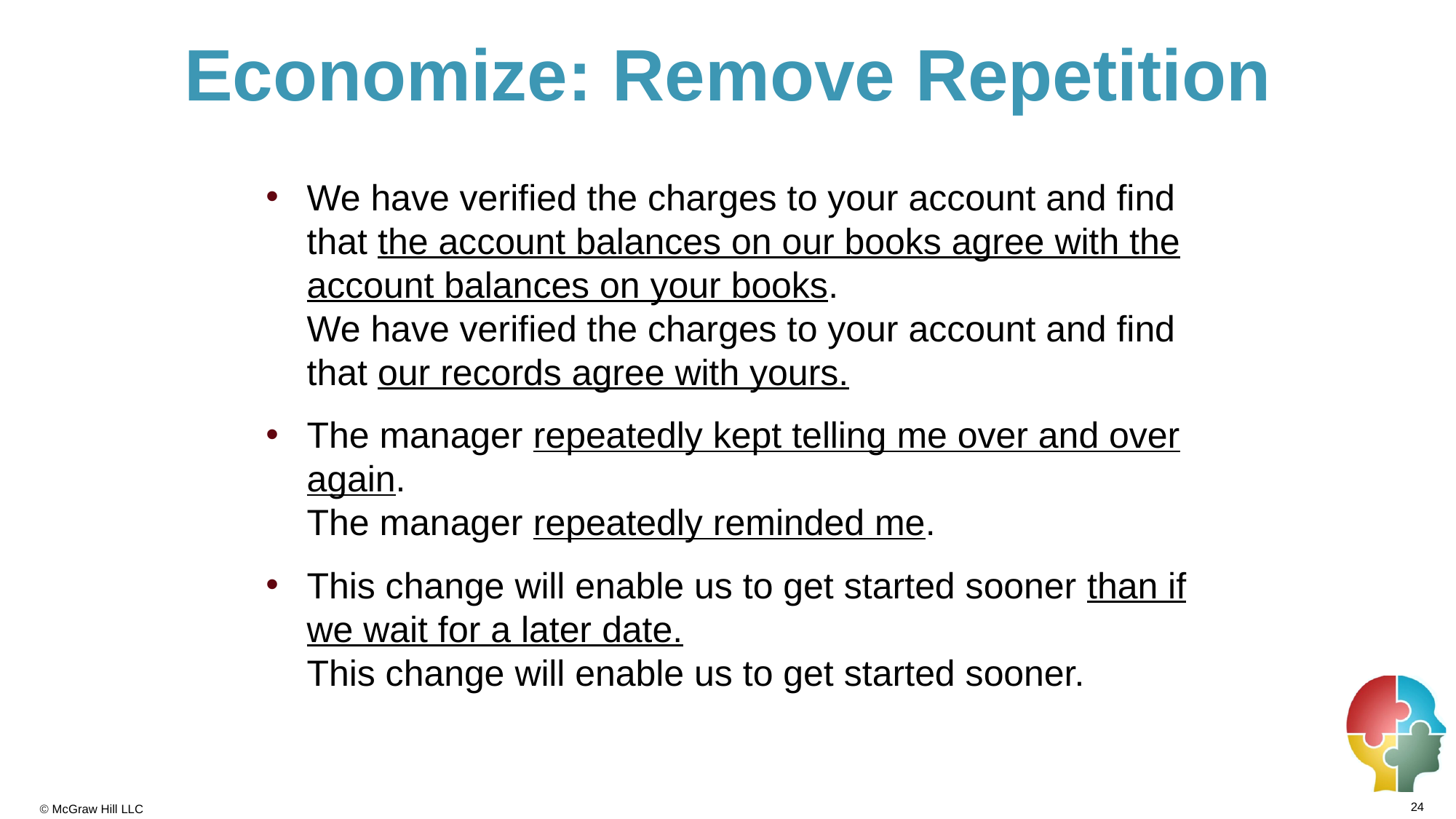

# Economize: Remove Repetition
We have verified the charges to your account and find that the account balances on our books agree with the account balances on your books.
We have verified the charges to your account and find that our records agree with yours.
The manager repeatedly kept telling me over and over again.
The manager repeatedly reminded me.
This change will enable us to get started sooner than if we wait for a later date.
This change will enable us to get started sooner.
24